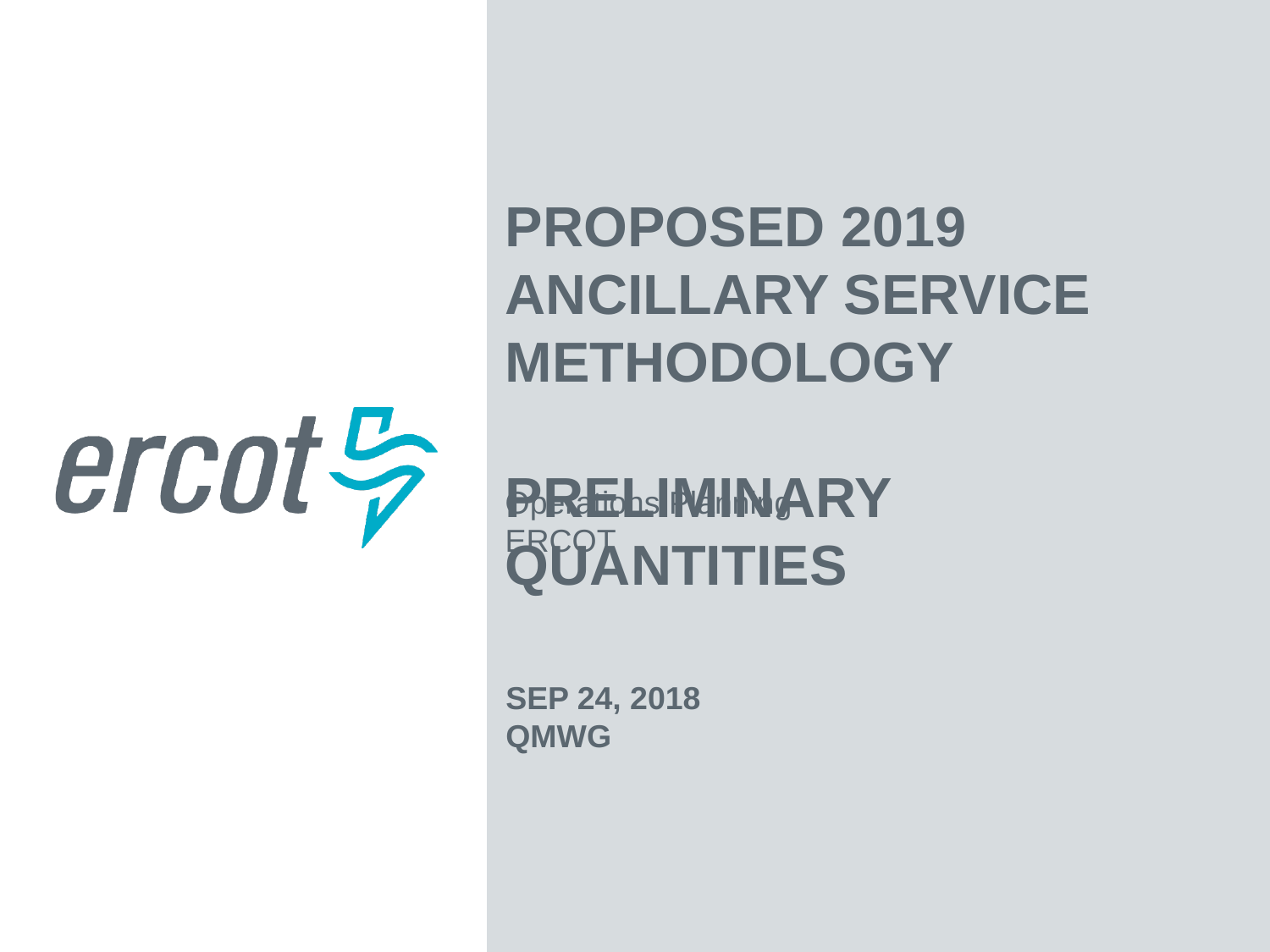

Proposed 2019 Ancillary Service Methodology

Preliminary Quantities

Operations Planning
ERCOT
Sep 24, 2018
QMWG